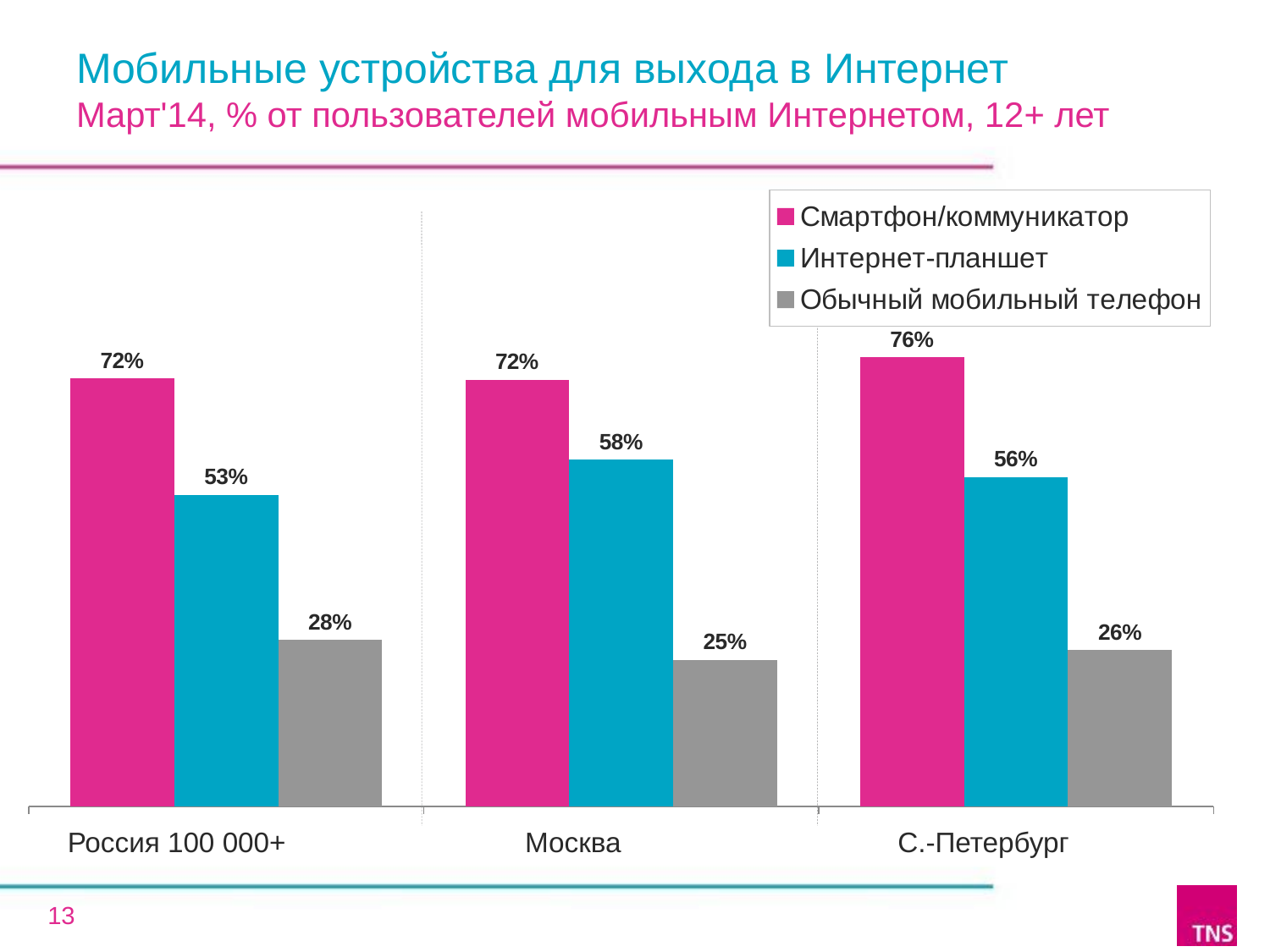

Мобильные устройства для выхода в Интернет
Март'14, % от пользователей мобильным Интернетом, 12+ лет

### Chart

| Category | Смартфон/коммуникатор | Интернет-планшет | Обычный мобильный телефон |
|---|---|---|---|
| Россия 100 000+ | 72.1 | 52.5 | 28.0 |
| Москва | 71.9 | 58.4 | 24.7 |
| С.-Петербург | 75.7 | 55.5 | 26.3 |

Россия 100 000+
Москва
С.-Петербург
13